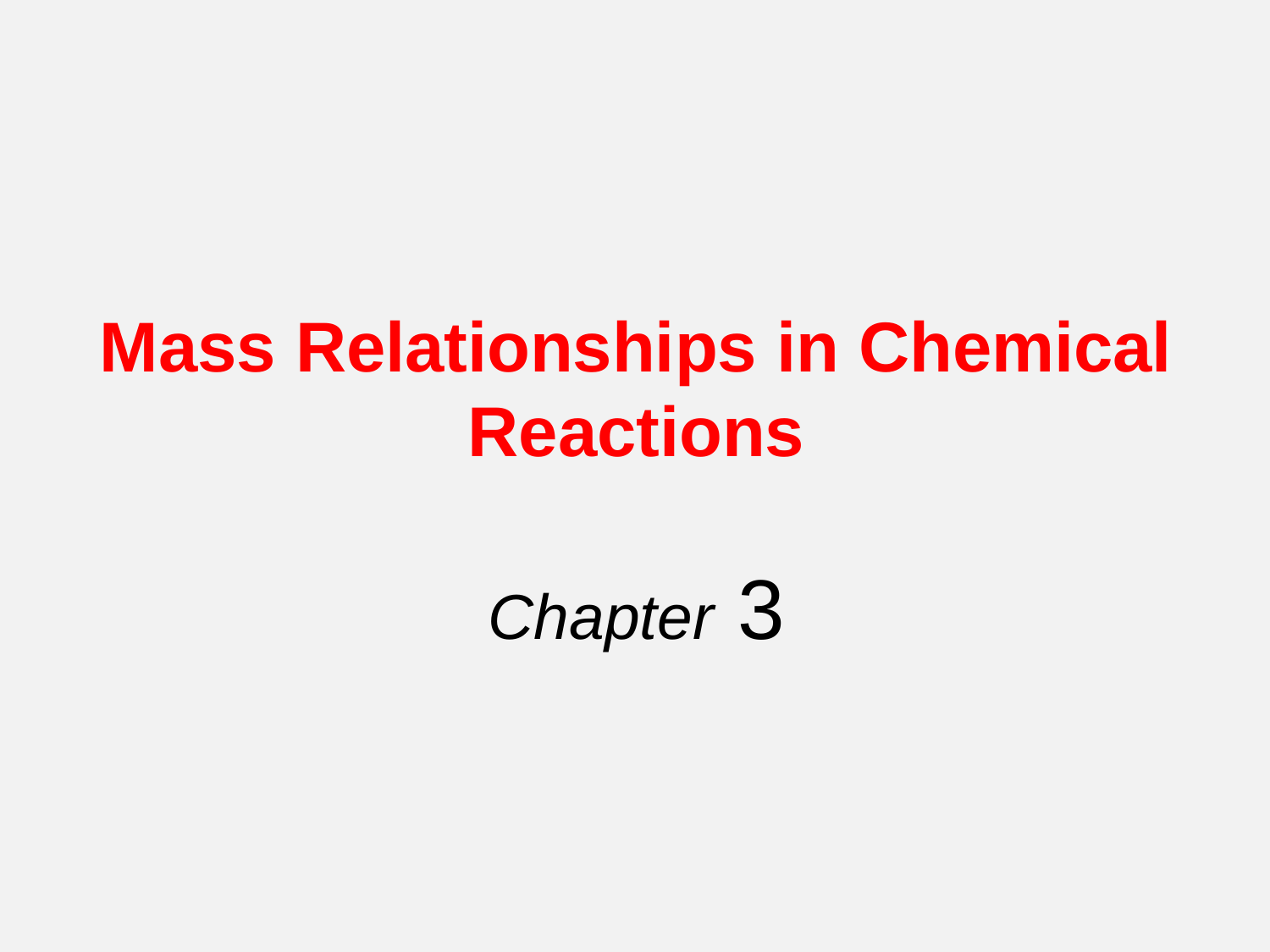

Mass Relationships in Chemical Reactions

Chapter 3